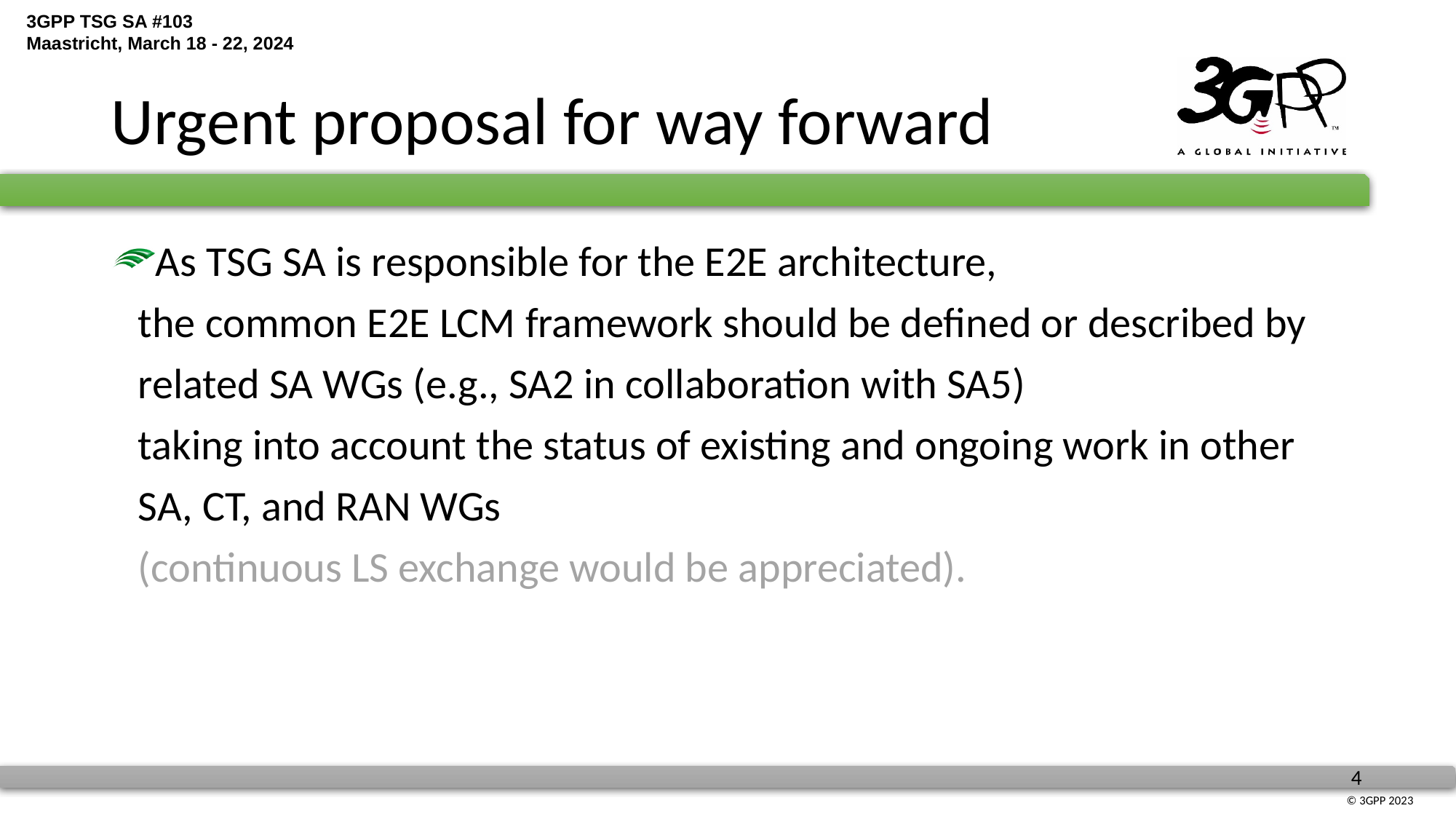

# Urgent proposal for way forward
As TSG SA is responsible for the E2E architecture,
the common E2E LCM framework should be defined or described by related SA WGs (e.g., SA2 in collaboration with SA5)
taking into account the status of existing and ongoing work in other SA, CT, and RAN WGs
(continuous LS exchange would be appreciated).